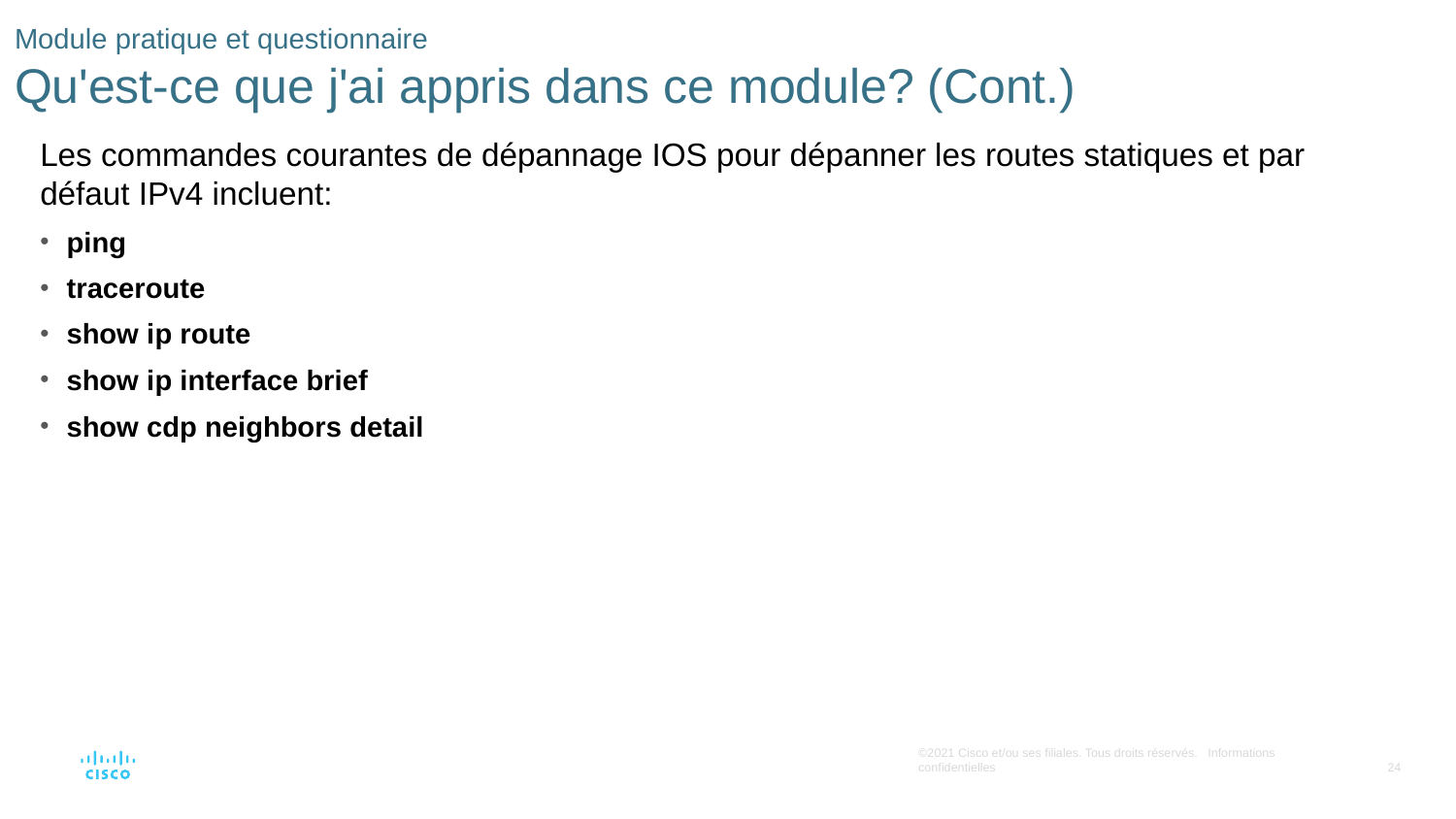

# Module pratique et questionnaire Qu'est-ce que j'ai appris dans ce module? (Cont.)
Les commandes courantes de dépannage IOS pour dépanner les routes statiques et par défaut IPv4 incluent:
ping
traceroute
show ip route
show ip interface brief
show cdp neighbors detail